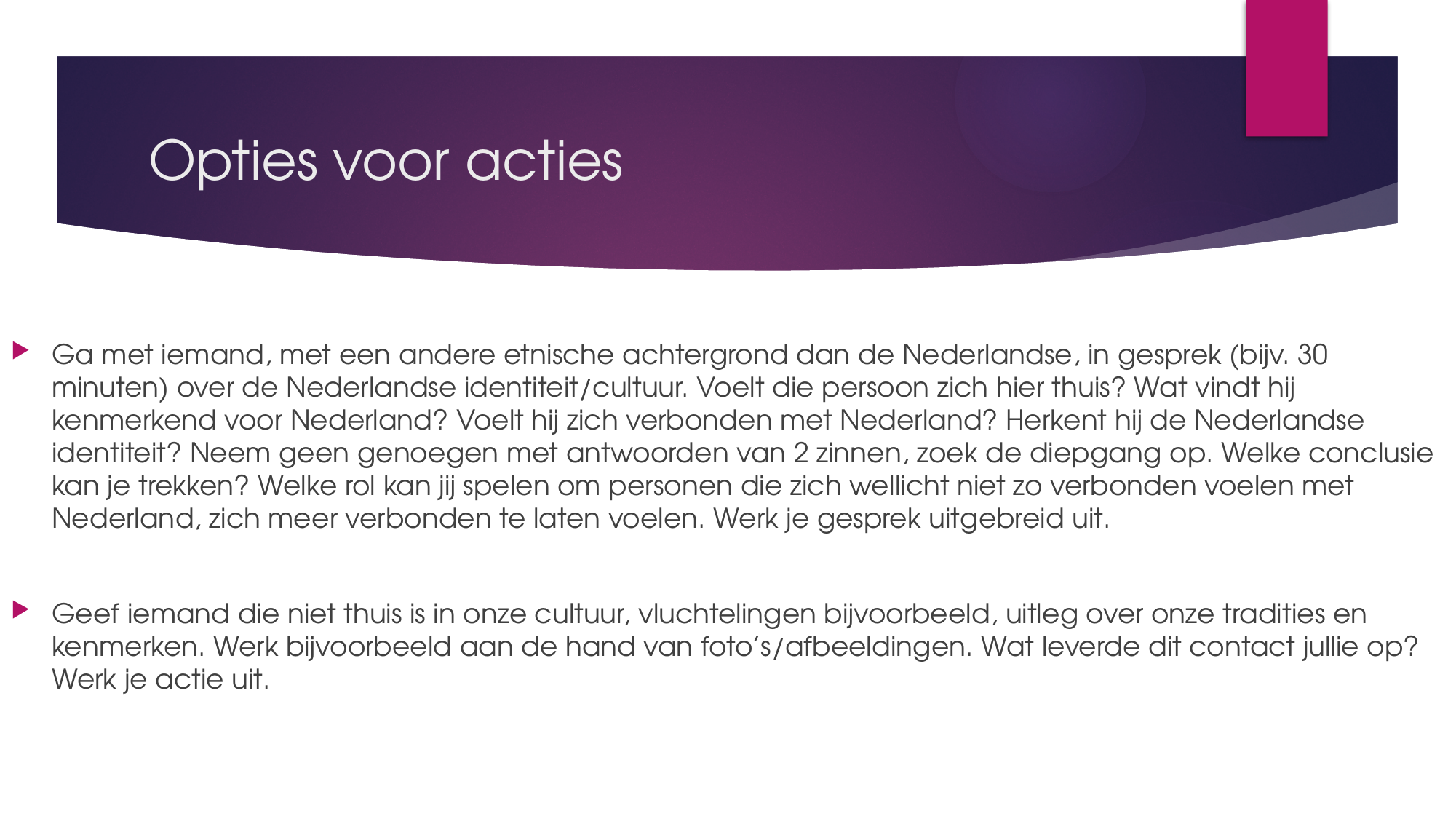

# Opties voor acties
Ga met iemand, met een andere etnische achtergrond dan de Nederlandse, in gesprek (bijv. 30 minuten) over de Nederlandse identiteit/cultuur. Voelt die persoon zich hier thuis? Wat vindt hij kenmerkend voor Nederland? Voelt hij zich verbonden met Nederland? Herkent hij de Nederlandse identiteit? Neem geen genoegen met antwoorden van 2 zinnen, zoek de diepgang op. Welke conclusie kan je trekken? Welke rol kan jij spelen om personen die zich wellicht niet zo verbonden voelen met Nederland, zich meer verbonden te laten voelen. Werk je gesprek uitgebreid uit.

Geef iemand die niet thuis is in onze cultuur, vluchtelingen bijvoorbeeld, uitleg over onze tradities en kenmerken. Werk bijvoorbeeld aan de hand van foto’s/afbeeldingen. Wat leverde dit contact jullie op? Werk je actie uit.